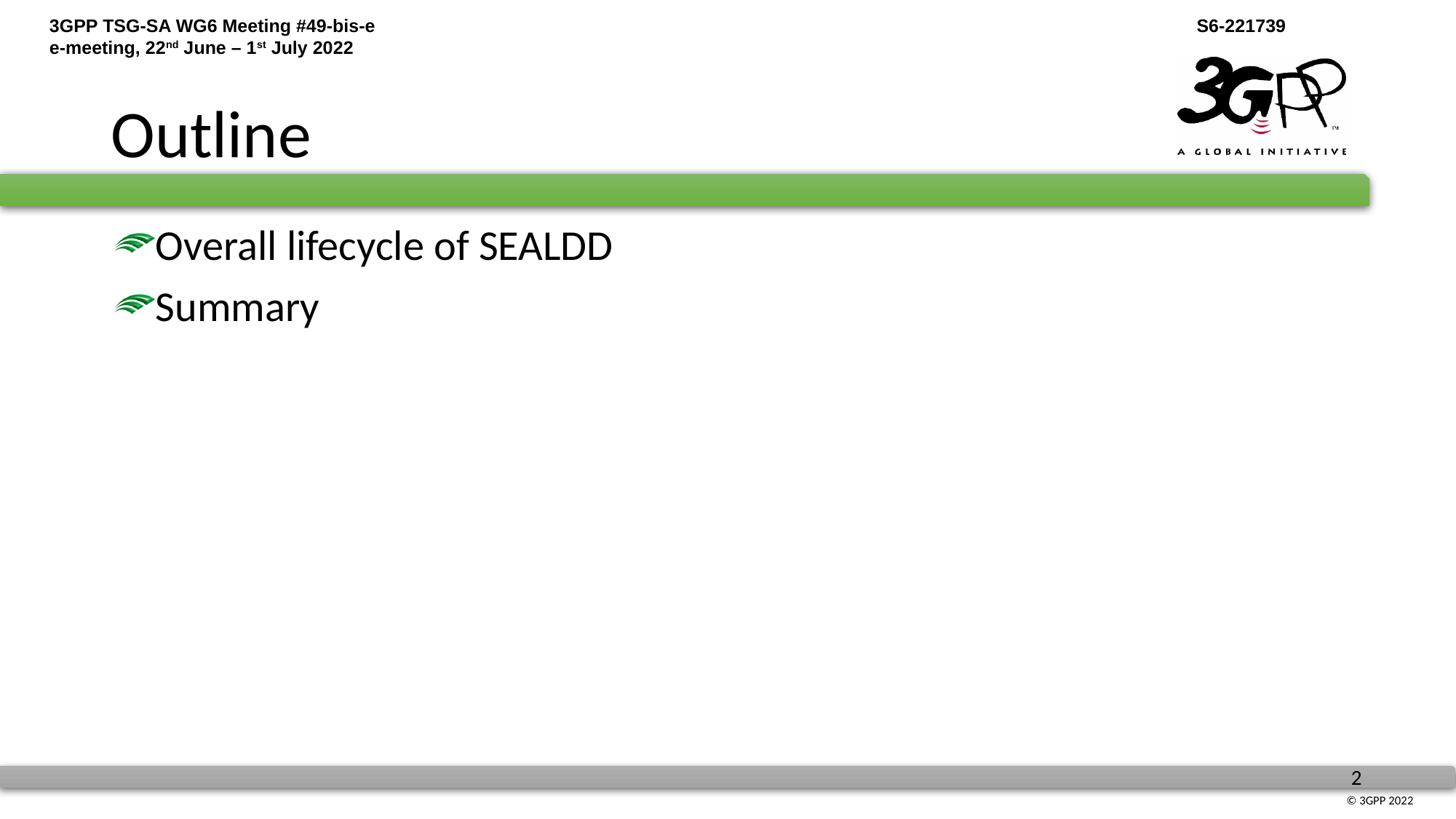

# Outline
Overall lifecycle of SEALDD
Summary